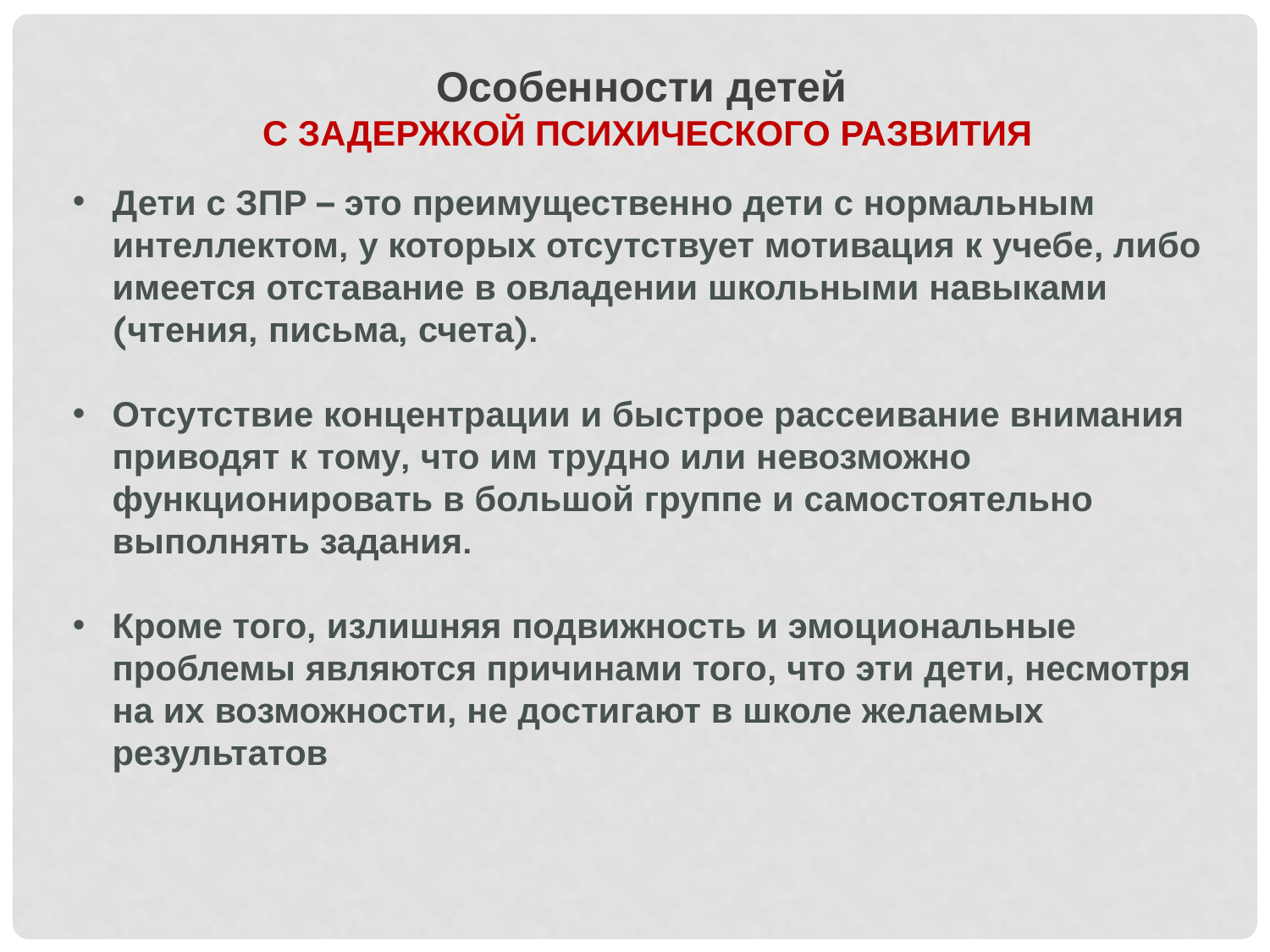

Особенности детей
С ЗАДЕРЖКОЙ ПСИХИЧЕСКОГО РАЗВИТИЯ
Дети с ЗПР – это преимущественно дети с нормальным интеллектом, у которых отсутствует мотивация к учебе, либо имеется отставание в овладении школьными навыками (чтения, письма, счета).

Отсутствие концентрации и быстрое рассеивание внимания приводят к тому, что им трудно или невозможно функционировать в большой группе и самостоятельно выполнять задания.

Кроме того, излишняя подвижность и эмоциональные проблемы являются причинами того, что эти дети, несмотря на их возможности, не достигают в школе желаемых результатов